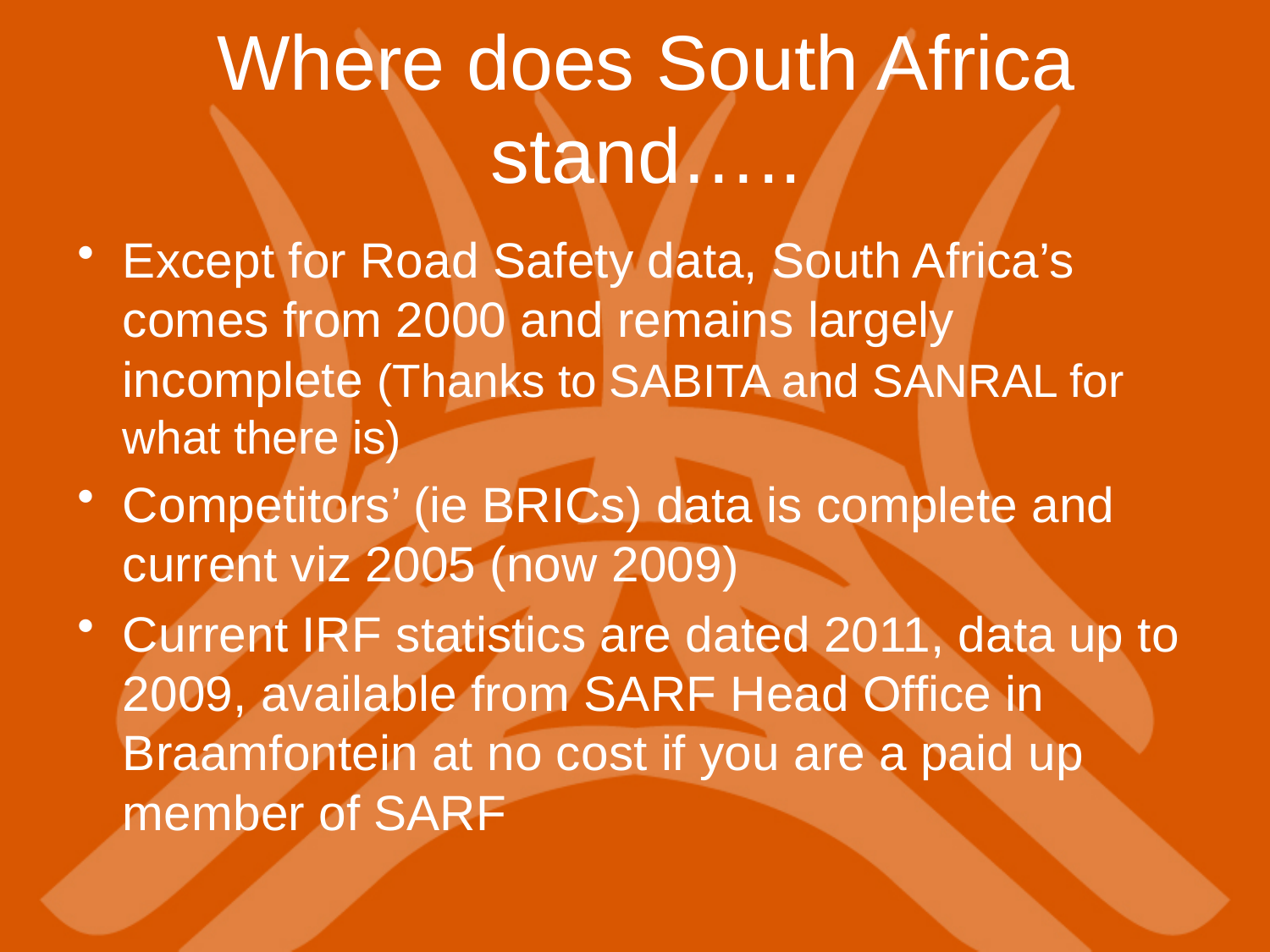

# Where does South Africa stand…..
Except for Road Safety data, South Africa’s comes from 2000 and remains largely incomplete (Thanks to SABITA and SANRAL for what there is)
Competitors’ (ie BRICs) data is complete and current viz 2005 (now 2009)
Current IRF statistics are dated 2011, data up to 2009, available from SARF Head Office in Braamfontein at no cost if you are a paid up member of SARF